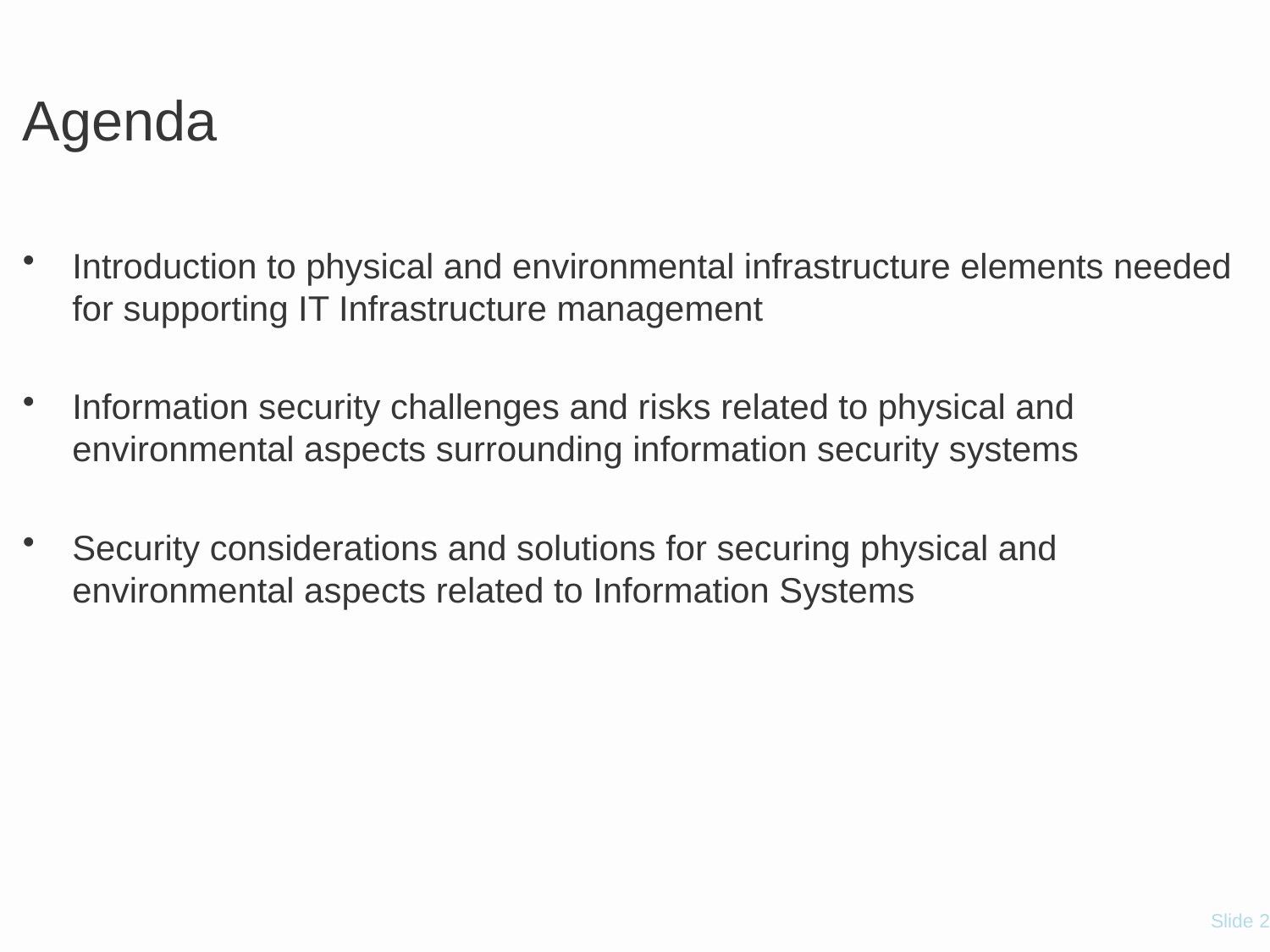

# Agenda
Introduction to physical and environmental infrastructure elements needed for supporting IT Infrastructure management

Information security challenges and risks related to physical and environmental aspects surrounding information security systems

Security considerations and solutions for securing physical and environmental aspects related to Information Systems

Slide 2